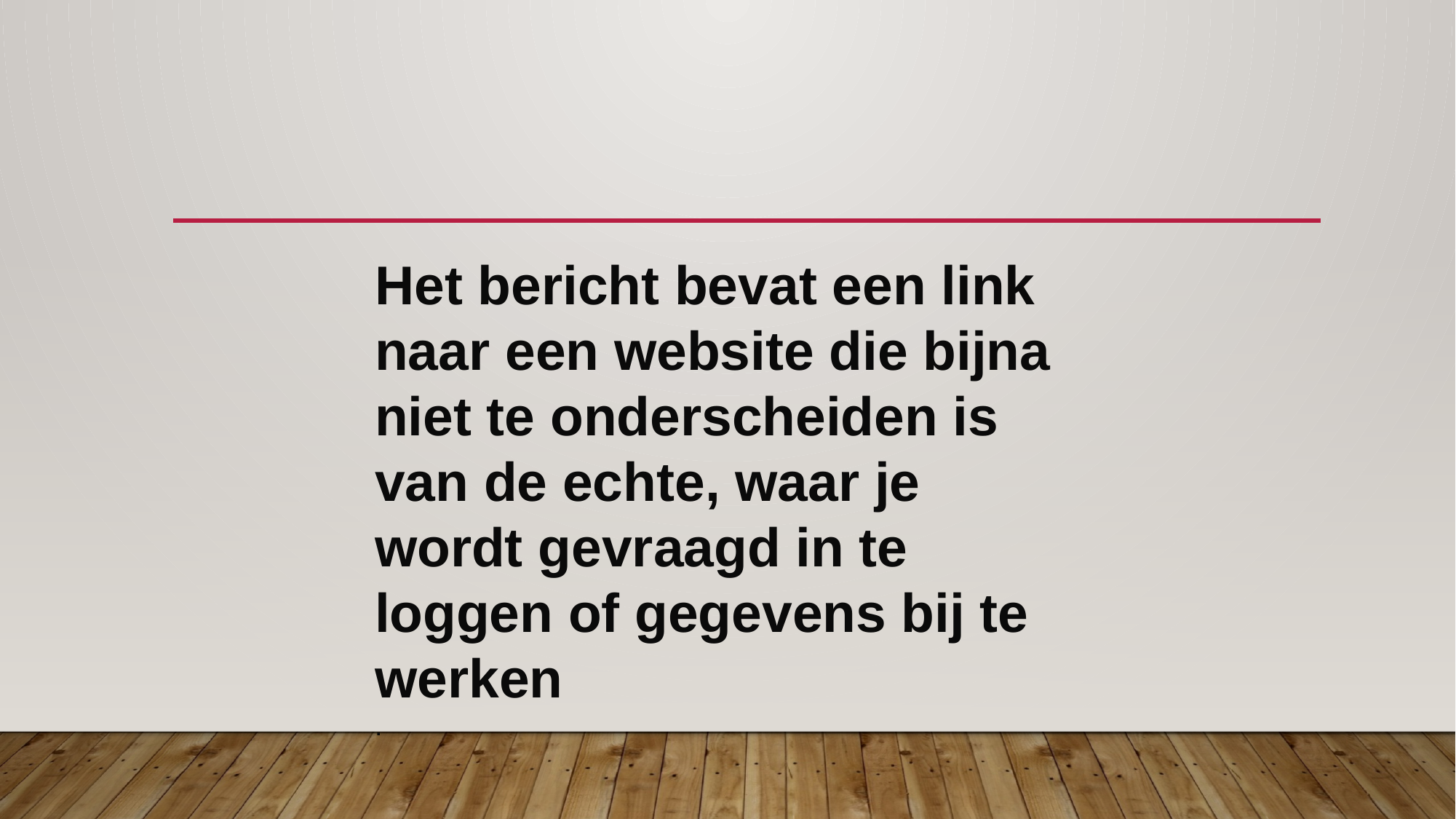

Het bericht bevat een link naar een website die bijna niet te onderscheiden is van de echte, waar je wordt gevraagd in te loggen of gegevens bij te werken
.